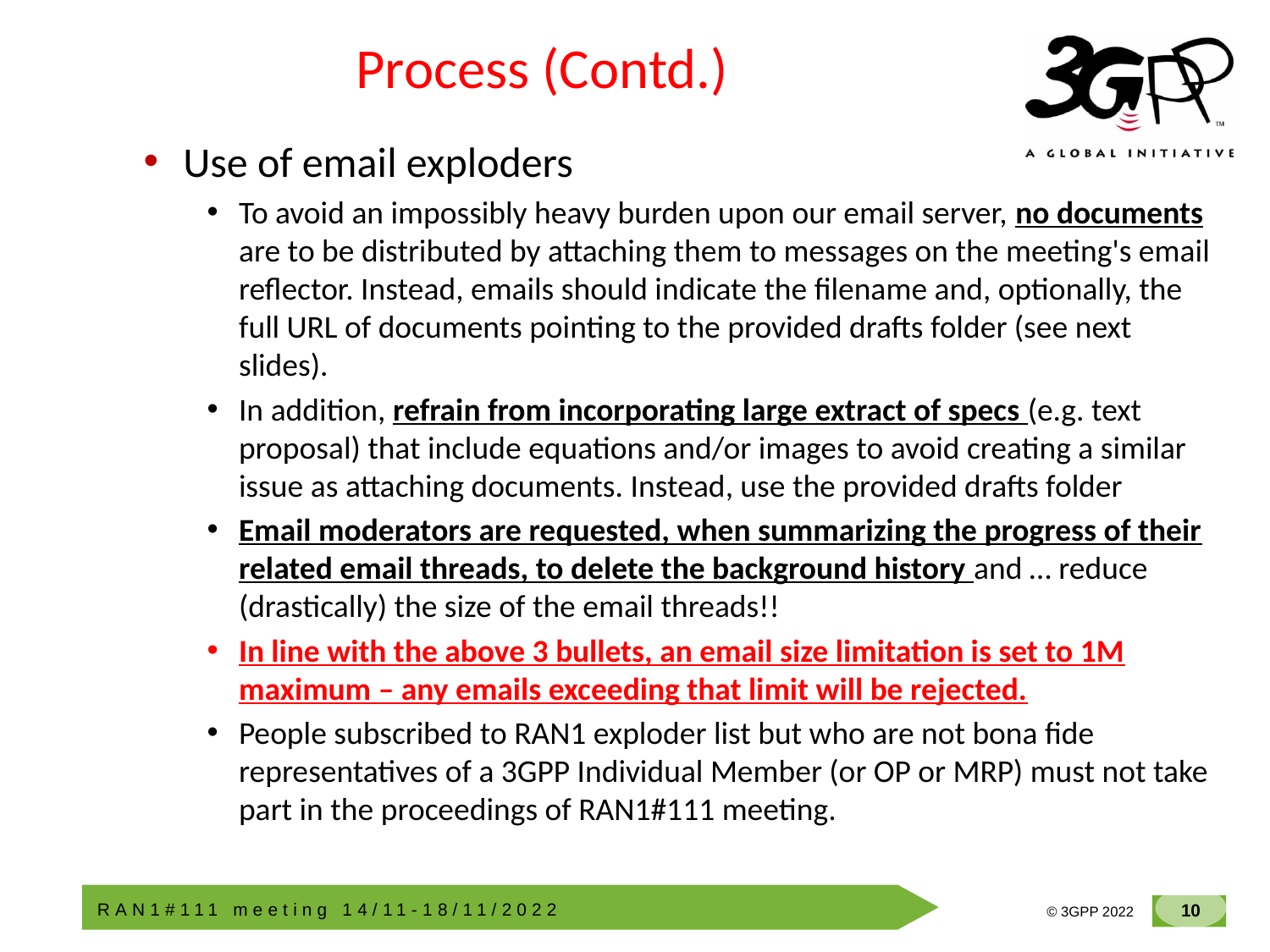

# Process (Contd.)
Use of email exploders
To avoid an impossibly heavy burden upon our email server, no documents are to be distributed by attaching them to messages on the meeting's email reflector. Instead, emails should indicate the filename and, optionally, the full URL of documents pointing to the provided drafts folder (see next slides).
In addition, refrain from incorporating large extract of specs (e.g. text proposal) that include equations and/or images to avoid creating a similar issue as attaching documents. Instead, use the provided drafts folder
Email moderators are requested, when summarizing the progress of their related email threads, to delete the background history and … reduce (drastically) the size of the email threads!!
In line with the above 3 bullets, an email size limitation is set to 1M maximum – any emails exceeding that limit will be rejected.
People subscribed to RAN1 exploder list but who are not bona fide representatives of a 3GPP Individual Member (or OP or MRP) must not take part in the proceedings of RAN1#111 meeting.